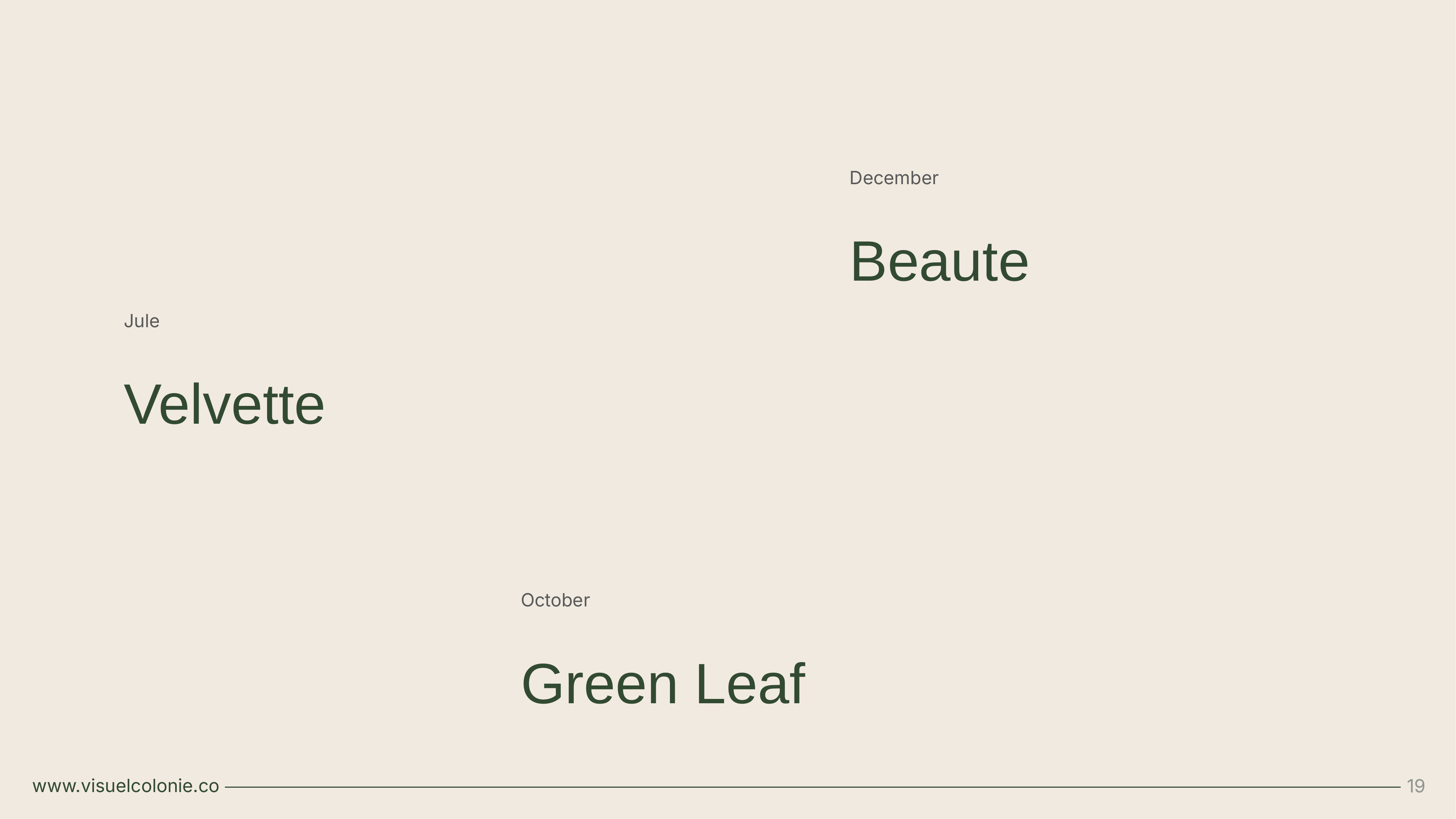

December
Beaute
Jule
Velvette

October
Green Leaf
www.visuelcolonie.co
19